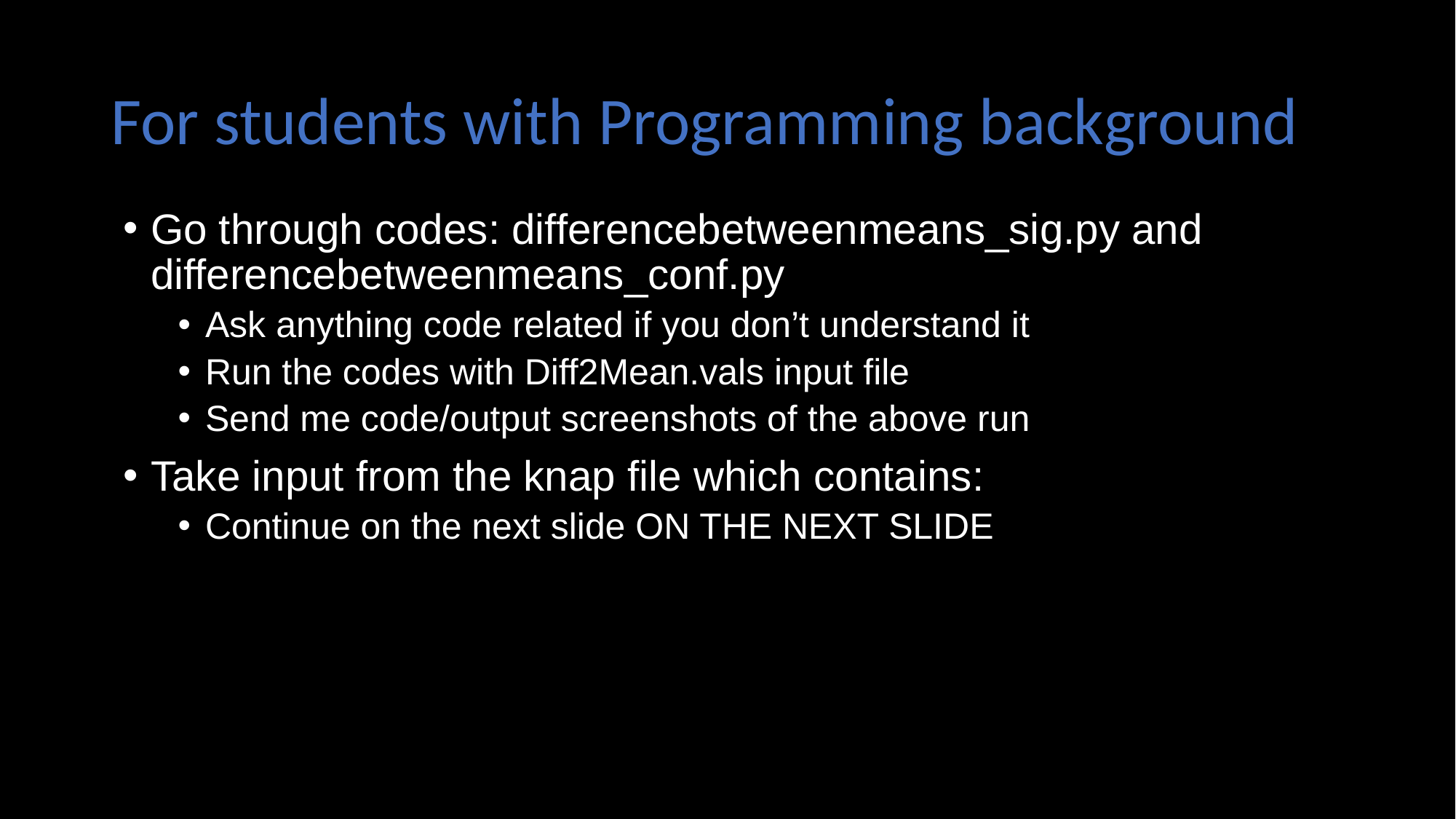

# For students with Programming background
Go through codes: differencebetweenmeans_sig.py and differencebetweenmeans_conf.py
Ask anything code related if you don’t understand it
Run the codes with Diff2Mean.vals input file
Send me code/output screenshots of the above run
Take input from the knap file which contains:
Continue on the next slide ON THE NEXT SLIDE